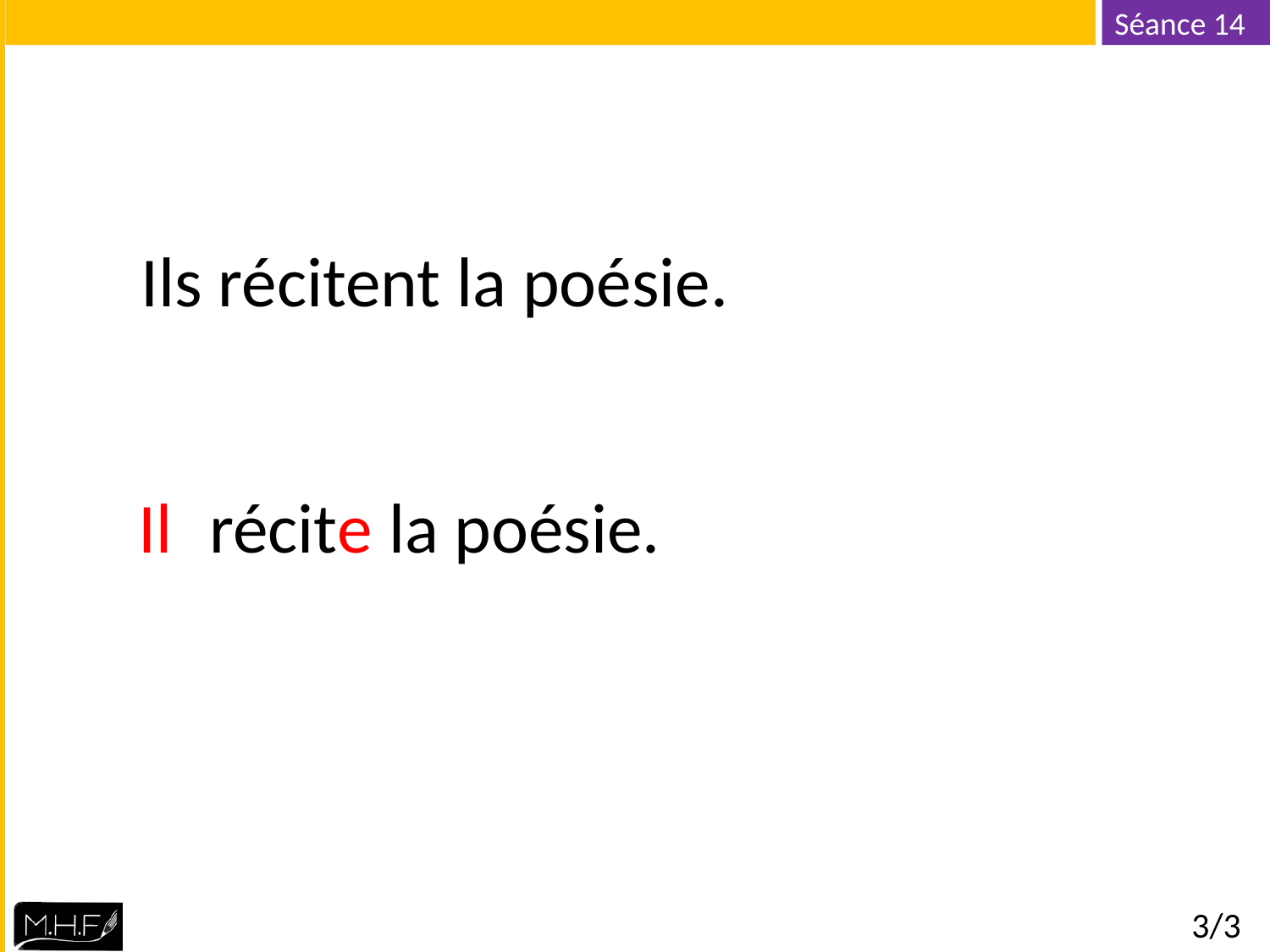

Ils récitent la poésie.
Il
récite la poésie.
3/3